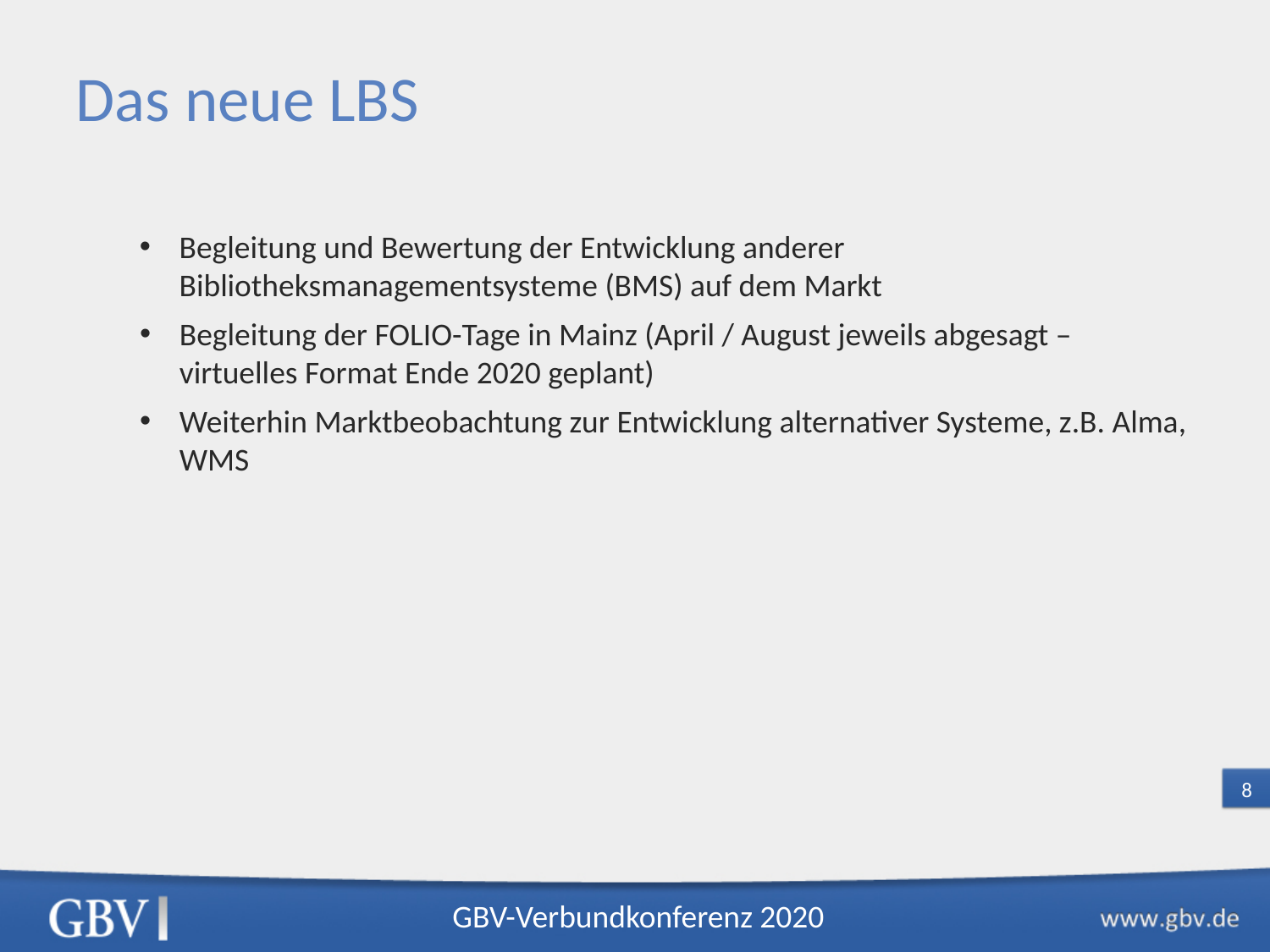

Das neue LBS

Begleitung und Bewertung der Entwicklung anderer Bibliotheksmanagementsysteme (BMS) auf dem Markt
Begleitung der FOLIO-Tage in Mainz (April / August jeweils abgesagt – virtuelles Format Ende 2020 geplant)
Weiterhin Marktbeobachtung zur Entwicklung alternativer Systeme, z.B. Alma, WMS
8
 GBV-Verbundkonferenz 2020